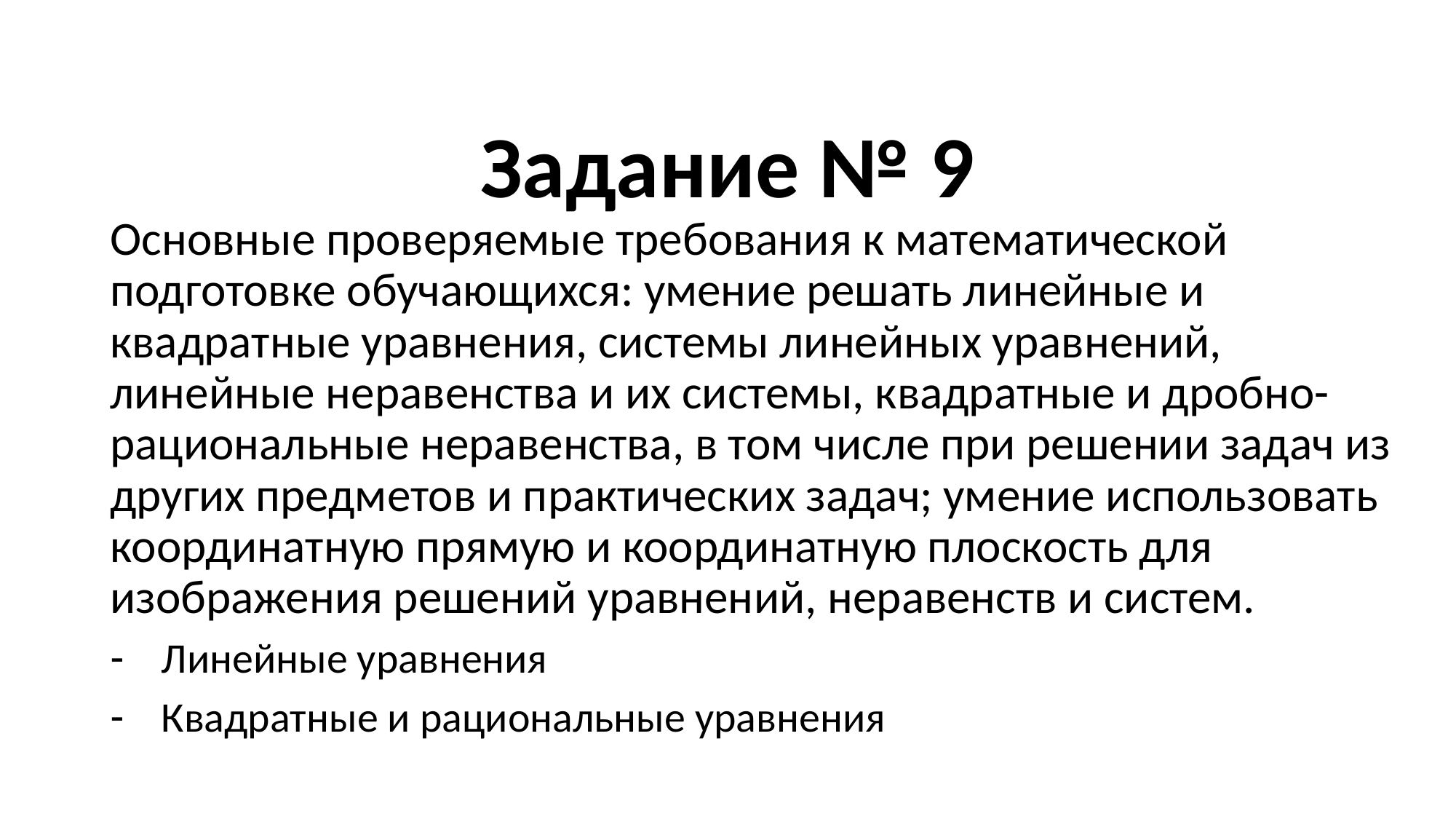

# Задание № 9
Основные проверяемые требования к математической подготовке обучающихся: умение решать линейные и квадратные уравнения, системы линейных уравнений, линейные неравенства и их системы, квадратные и дробно-рациональные неравенства, в том числе при решении задач из других предметов и практических задач; умение использовать координатную прямую и координатную плоскость для изображения решений уравнений, неравенств и систем.
Линейные уравнения
Квадратные и рациональные уравнения